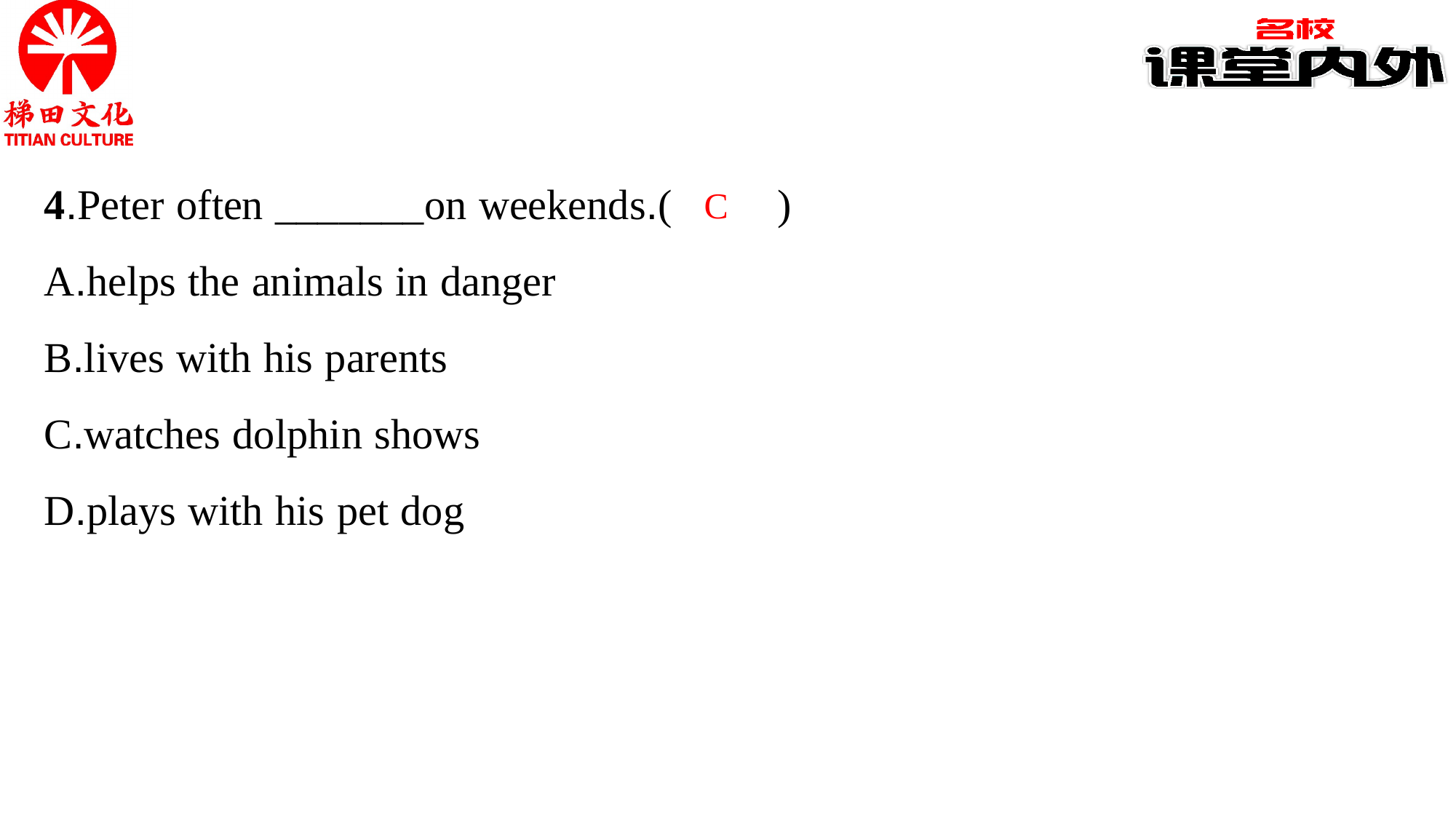

4.Peter often _______on weekends.(　　)
A.helps the animals in danger
B.lives with his parents
C.watches dolphin shows
D.plays with his pet dog
C